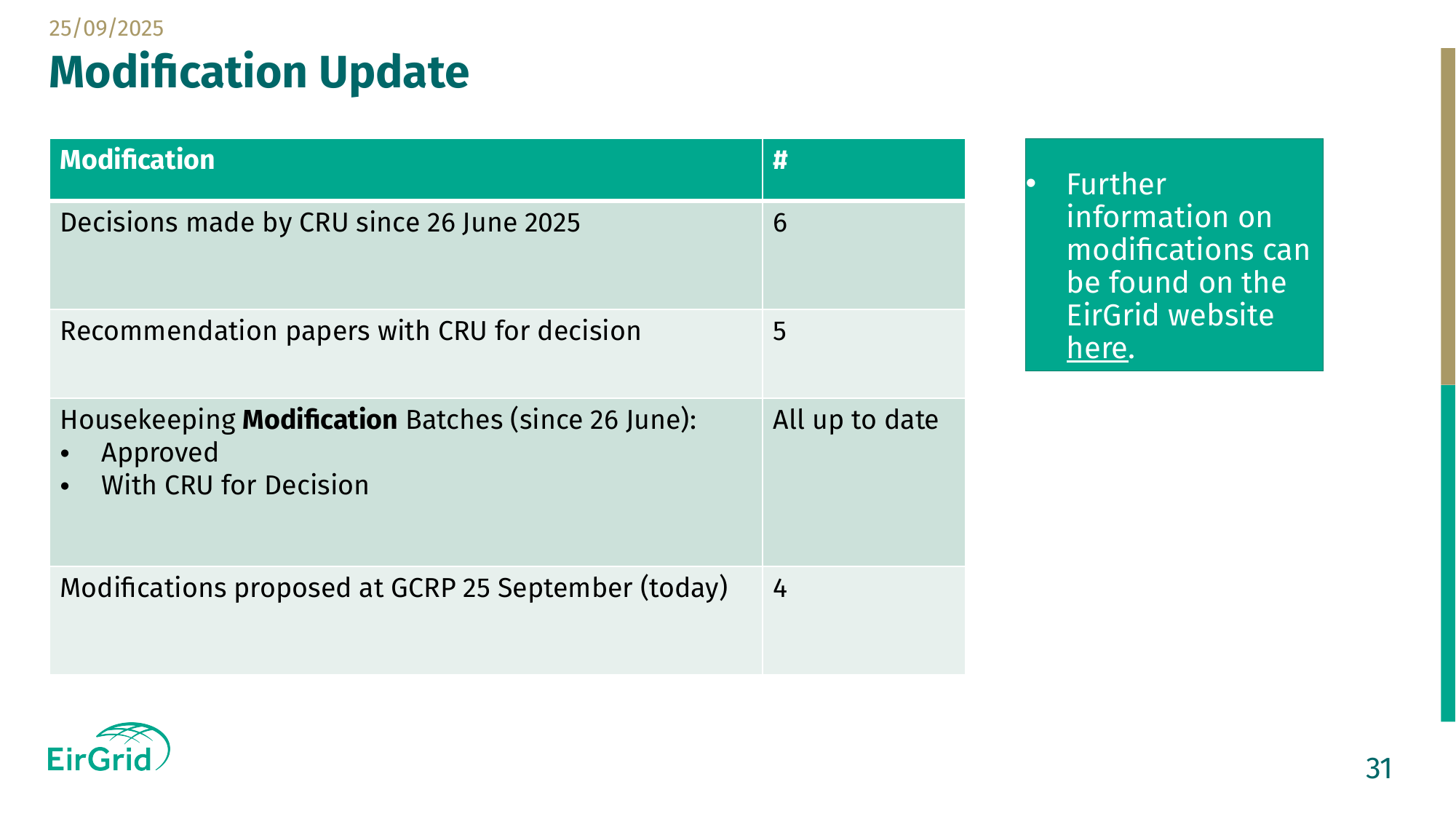

25/09/2025
# Modification Update
| Modification | # |
| --- | --- |
| Decisions made by CRU since 26 June 2025 | 6 |
| Recommendation papers with CRU for decision | 5 |
| Housekeeping Modification Batches (since 26 June): Approved With CRU for Decision | All up to date |
| Modifications proposed at GCRP 25 September (today) | 4 |
Further information on modifications can be found on the EirGrid website here.

31